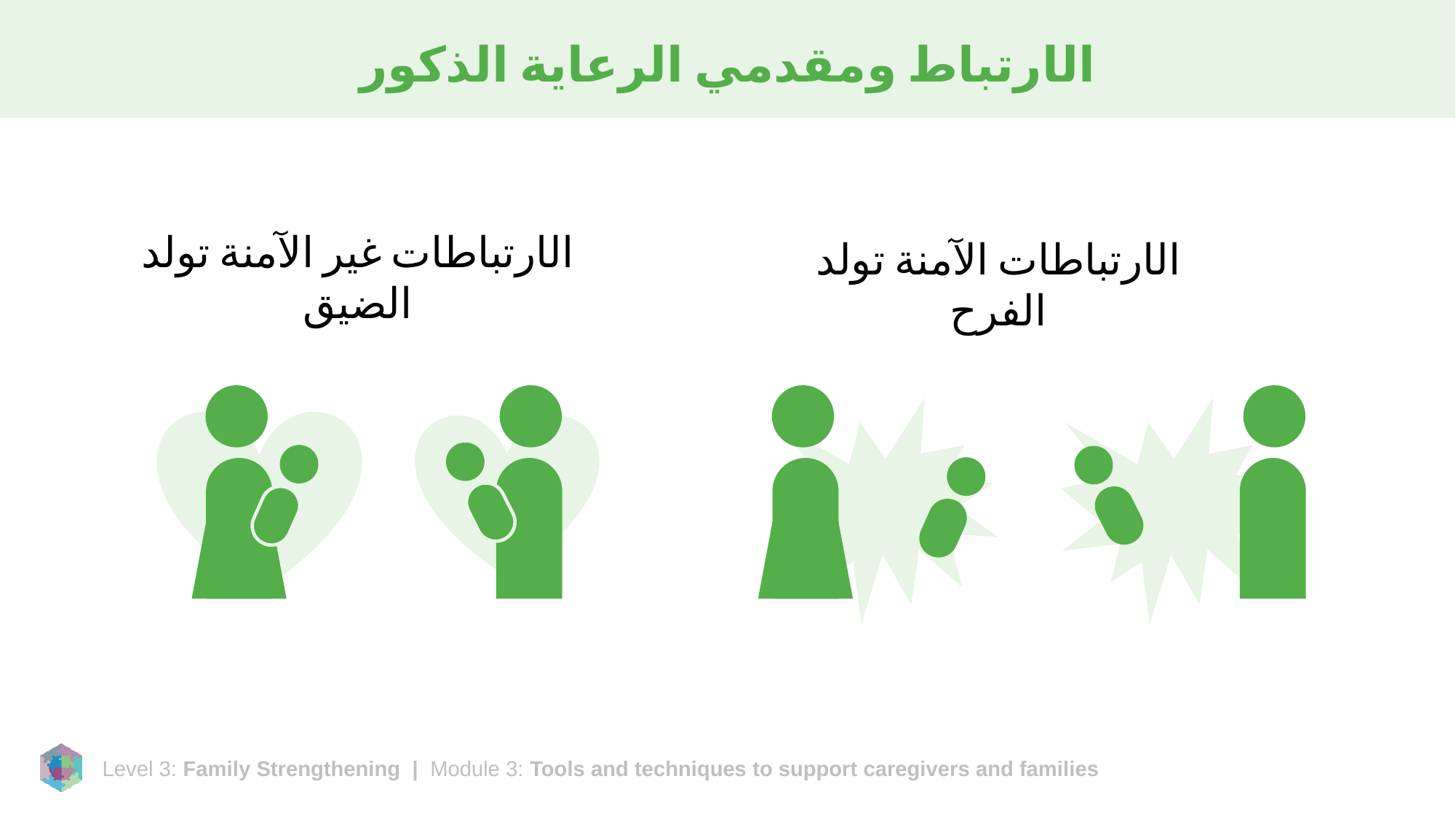

# الارتباط ومقدمي الرعاية الذكور
الارتباطات غير الآمنة تولد الضيق
الارتباطات الآمنة تولد الفرح